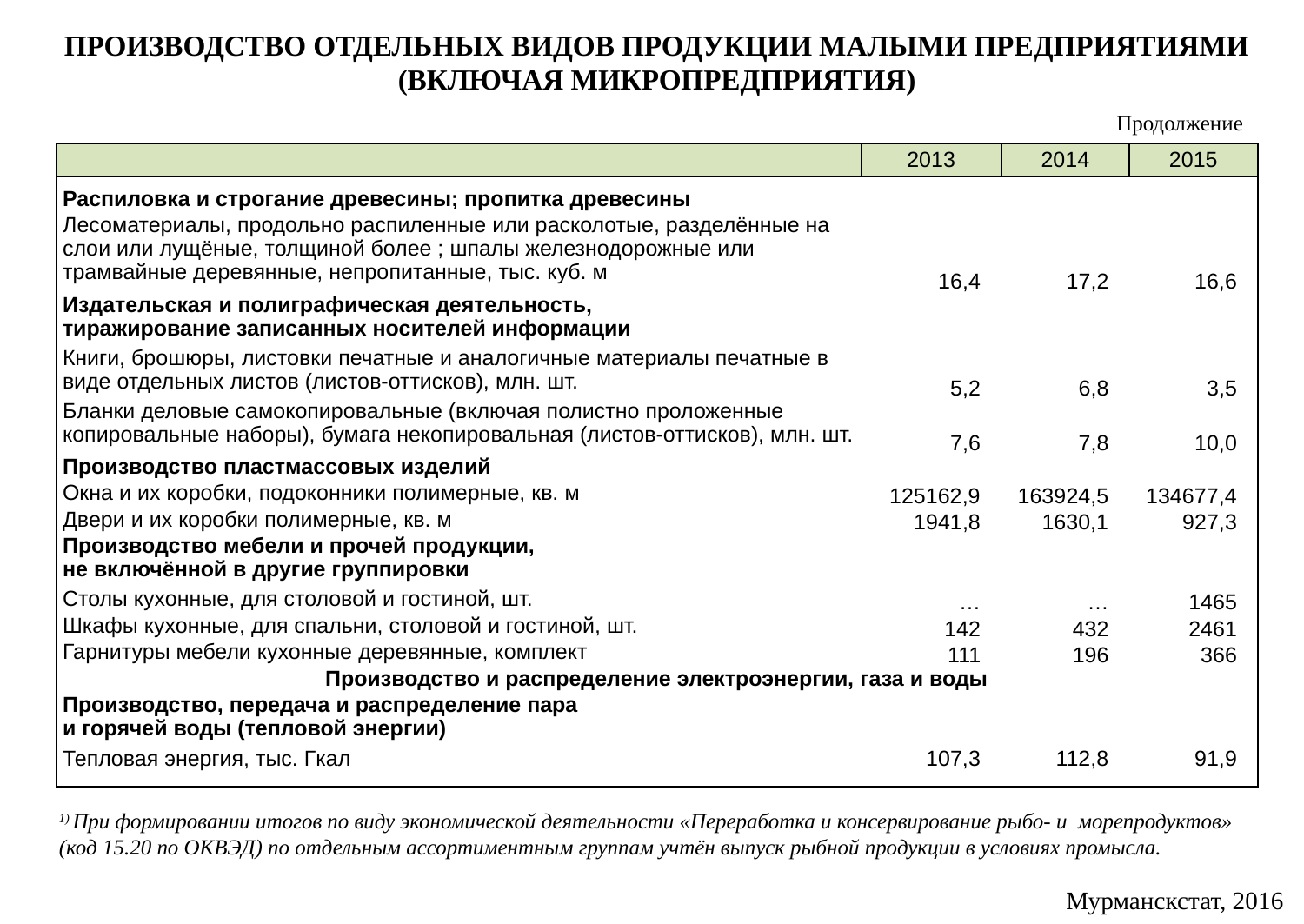

ПРОИЗВОДСТВО ОТДЕЛЬНЫХ ВИДОВ ПРОДУКЦИИ МАЛЫМИ ПРЕДПРИЯТИЯМИ (ВКЛЮЧАЯ МИКРОПРЕДПРИЯТИЯ)
Продолжение
|  | 2013 | 2014 | 2015 |
| --- | --- | --- | --- |
| Распиловка и строгание древесины; пропитка древесины |  |  |  |
| Лесоматериалы, продольно распиленные или расколотые, разделённые на слои или лущёные, толщиной более ; шпалы железнодорожные или трамвайные деревянные, непропитанные, тыс. куб. м | 16,4 | 17,2 | 16,6 |
| Издательская и полиграфическая деятельность, тиражирование записанных носителей информации |  |  |  |
| Книги, брошюры, листовки печатные и аналогичные материалы печатные в виде отдельных листов (листов-оттисков), млн. шт. | 5,2 | 6,8 | 3,5 |
| Бланки деловые самокопировальные (включая полистно проложенные копировальные наборы), бумага некопировальная (листов-оттисков), млн. шт. | 7,6 | 7,8 | 10,0 |
| Производство пластмассовых изделий |  |  |  |
| Окна и их коробки, подоконники полимерные, кв. м | 125162,9 | 163924,5 | 134677,4 |
| Двери и их коробки полимерные, кв. м | 1941,8 | 1630,1 | 927,3 |
| Производство мебели и прочей продукции, не включённой в другие группировки |  |  |  |
| Столы кухонные, для столовой и гостиной, шт. | … | … | 1465 |
| Шкафы кухонные, для спальни, столовой и гостиной, шт. | 142 | 432 | 2461 |
| Гарнитуры мебели кухонные деревянные, комплект | 111 | 196 | 366 |
| Производство и распределение электроэнергии, газа и воды |  |  |  |
| Производство, передача и распределение пара и горячей воды (тепловой энергии) |  |  |  |
| Тепловая энергия, тыс. Гкал | 107,3 | 112,8 | 91,9 |
|  |  |  |  |
1) При формировании итогов по виду экономической деятельности «Переработка и консервирование рыбо- и  морепродуктов» (код 15.20 по ОКВЭД) по отдельным ассортиментным группам учтён выпуск рыбной продукции в условиях промысла.
Мурманскстат, 2016